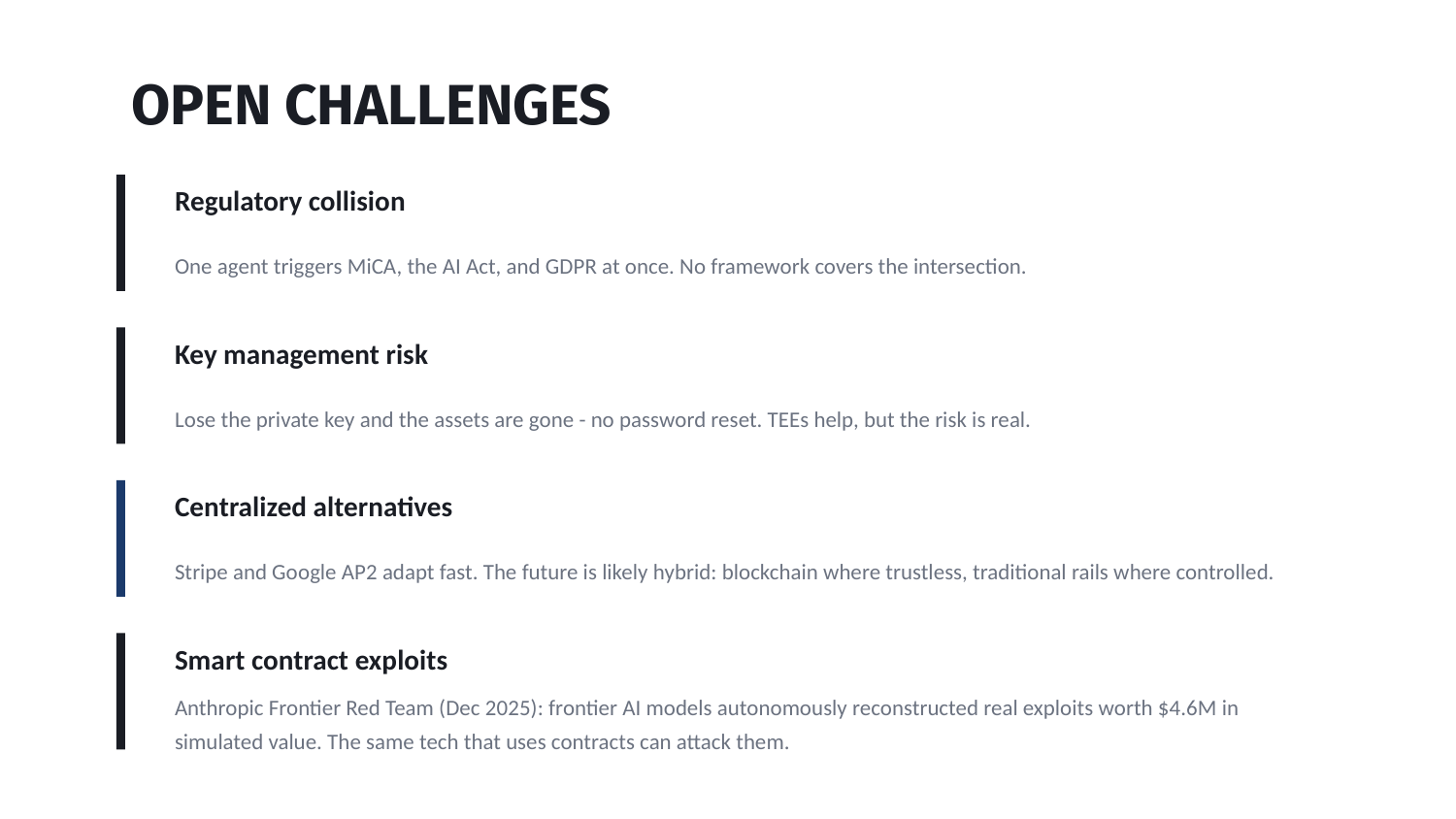

OPEN CHALLENGES

Regulatory collision
One agent triggers MiCA, the AI Act, and GDPR at once. No framework covers the intersection.

Key management risk
Lose the private key and the assets are gone - no password reset. TEEs help, but the risk is real.

Centralized alternatives
Stripe and Google AP2 adapt fast. The future is likely hybrid: blockchain where trustless, traditional rails where controlled.

Smart contract exploits
Anthropic Frontier Red Team (Dec 2025): frontier AI models autonomously reconstructed real exploits worth $4.6M in simulated value. The same tech that uses contracts can attack them.